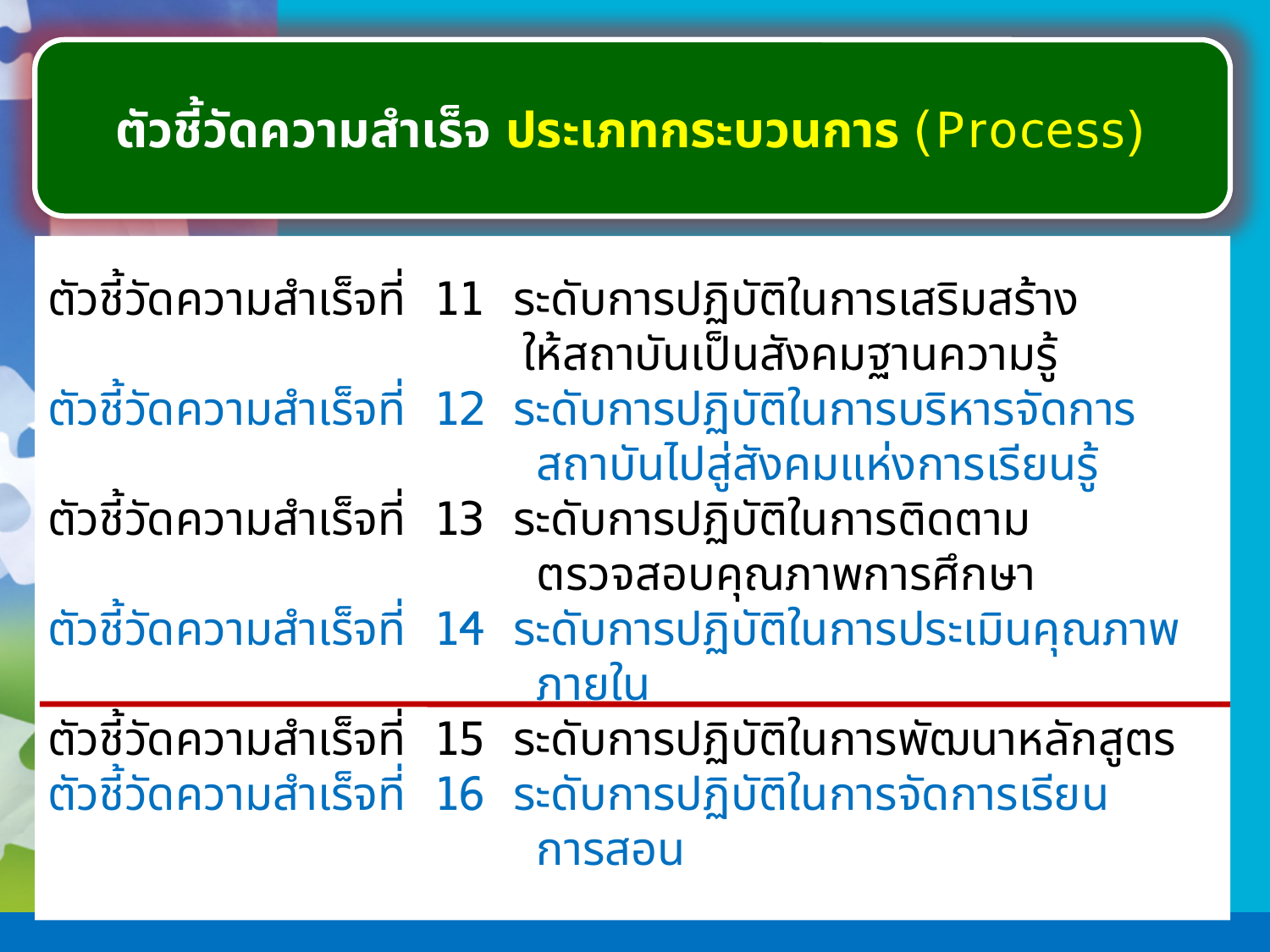

ตัวชี้วัดความสำเร็จ ประเภทกระบวนการ (Process)

ตัวชี้วัดความสำเร็จที่  11  ระดับการปฏิบัติในการเสริมสร้าง
                                 ให้สถาบันเป็นสังคมฐานความรู้
ตัวชี้วัดความสำเร็จที่  12  ระดับการปฏิบัติในการบริหารจัดการ
                                  สถาบันไปสู่สังคมแห่งการเรียนรู้
ตัวชี้วัดความสำเร็จที่  13  ระดับการปฏิบัติในการติดตาม
                                  ตรวจสอบคุณภาพการศึกษา
ตัวชี้วัดความสำเร็จที่  14  ระดับการปฏิบัติในการประเมินคุณภาพ
                                  ภายใน
ตัวชี้วัดความสำเร็จที่  15  ระดับการปฏิบัติในการพัฒนาหลักสูตร
ตัวชี้วัดความสำเร็จที่  16  ระดับการปฏิบัติในการจัดการเรียน
                                  การสอน

การประกันคุณภาพ สถาบันภาคกลาง 2 (27-28 เม.ย. 60)
31